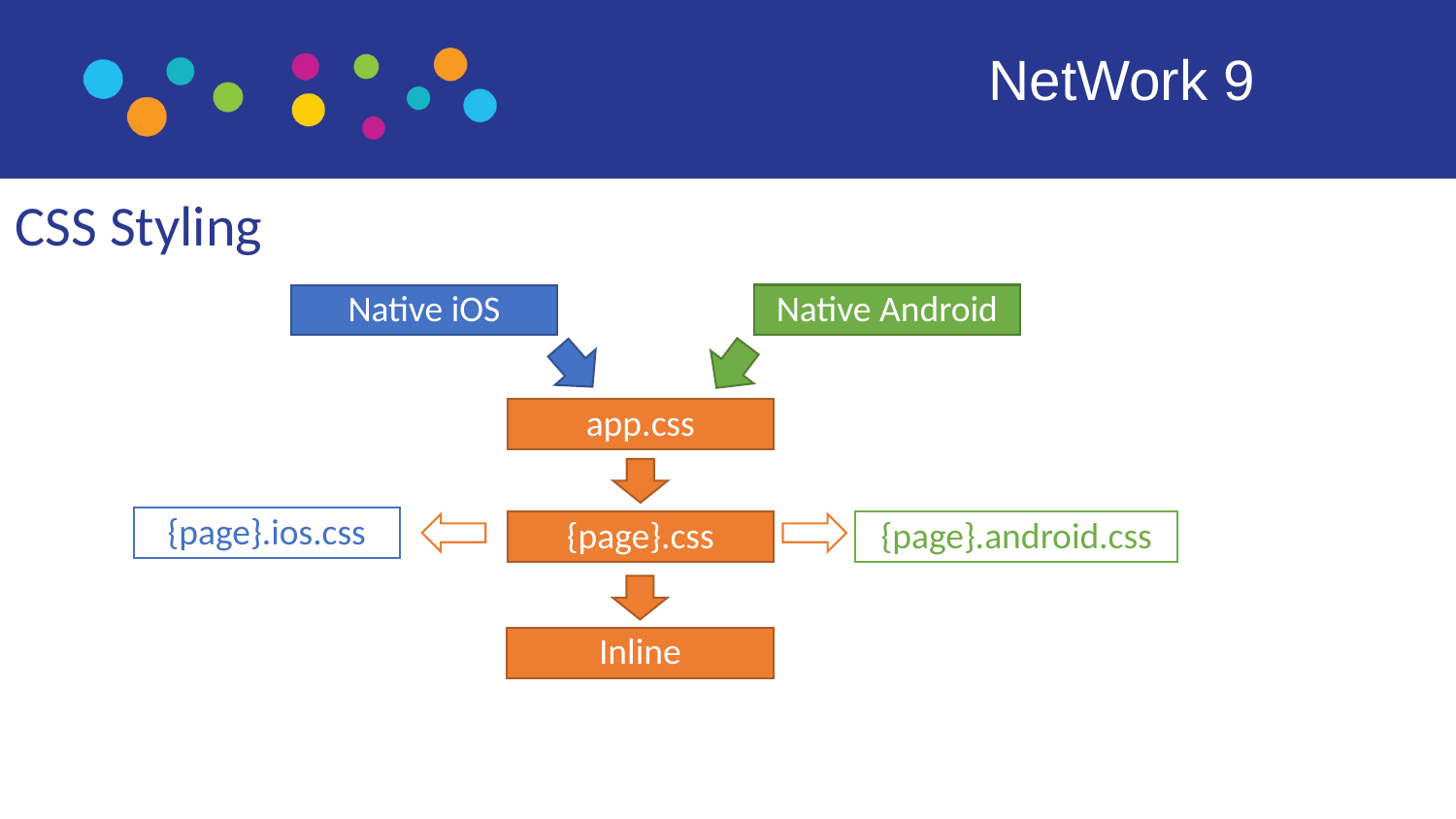

NetWork 9
CSS Styling
Native Android
Native iOS

app.css

{page}.ios.css
{page}.css
{page}.android.css

Inline